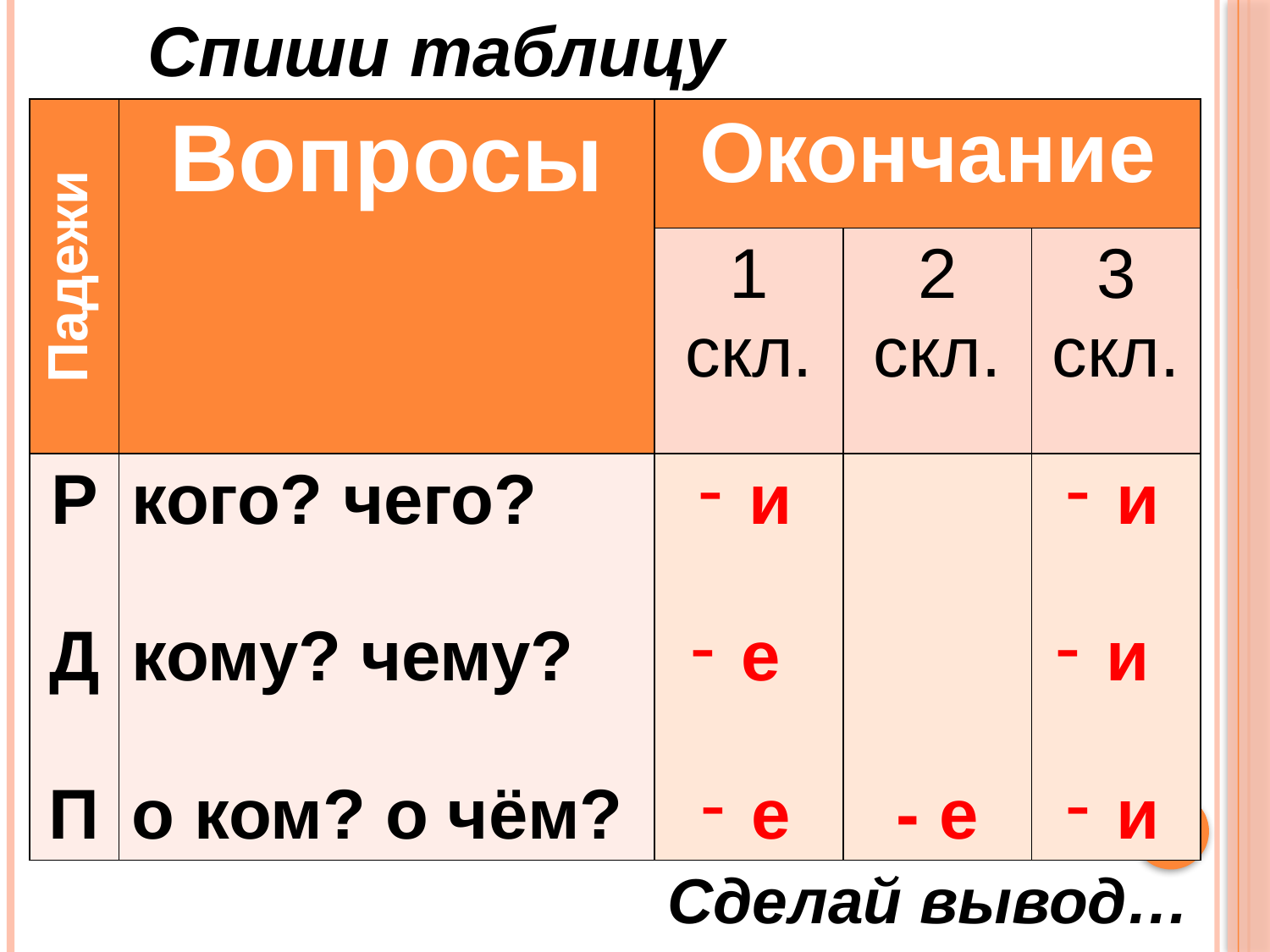

Спиши таблицу
| Падежи | Вопросы | Окончание |  |  |
| --- | --- | --- | --- | --- |
|  |  | 1 скл. | 2 скл. | 3 скл. |
| Р Д П | кого? чего? кому? чему? о ком? о чём? | и е е | - е | и и и |
Нестерова Г.И.
Сделай вывод…